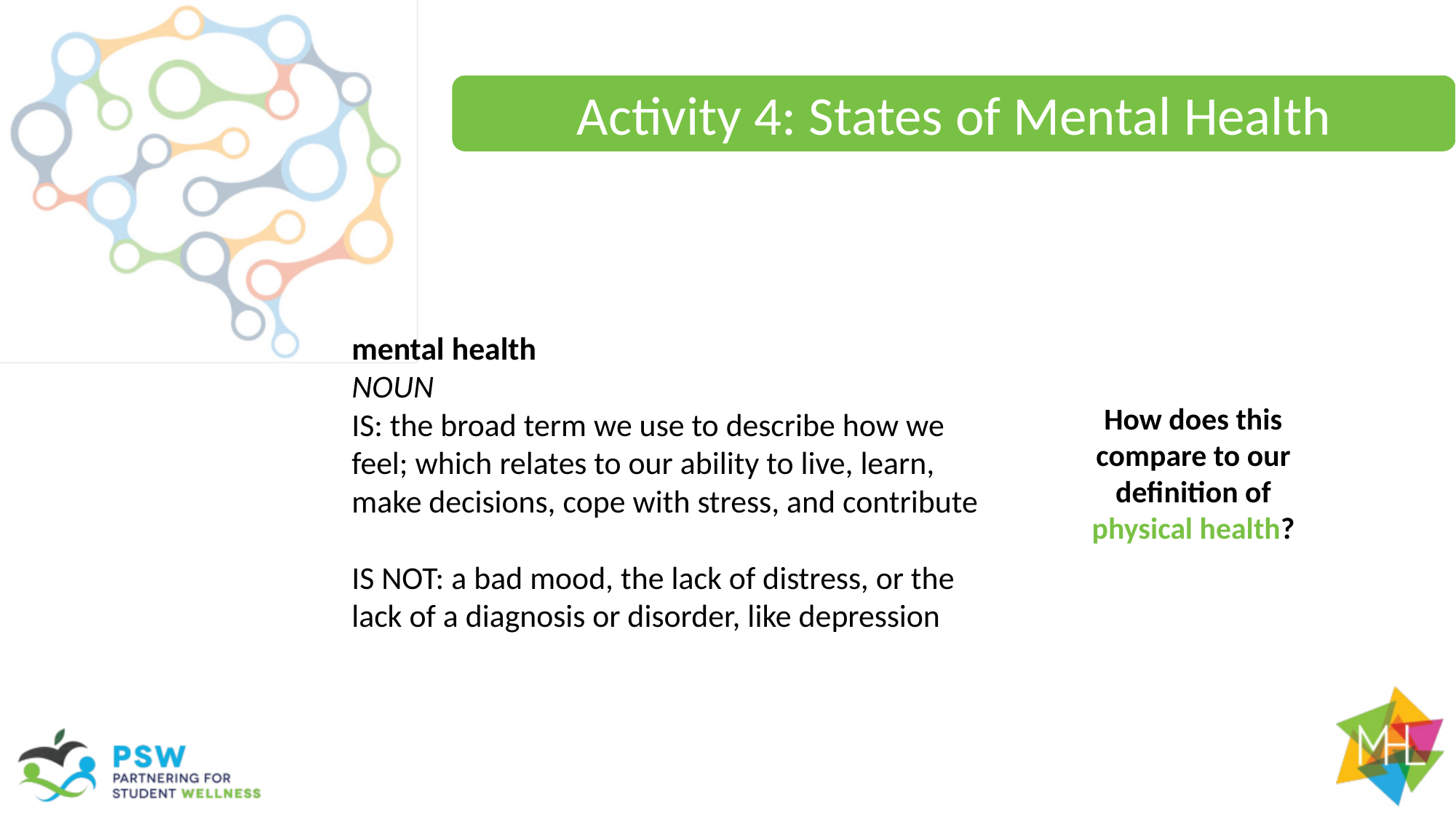

Activity 4: States of Mental Health
mental health
NOUN
IS: the broad term we use to describe how we feel; which relates to our ability to live, learn, make decisions, cope with stress, and contribute

IS NOT: a bad mood, the lack of distress, or the lack of a diagnosis or disorder, like depression
How does this compare to our definition of physical health?